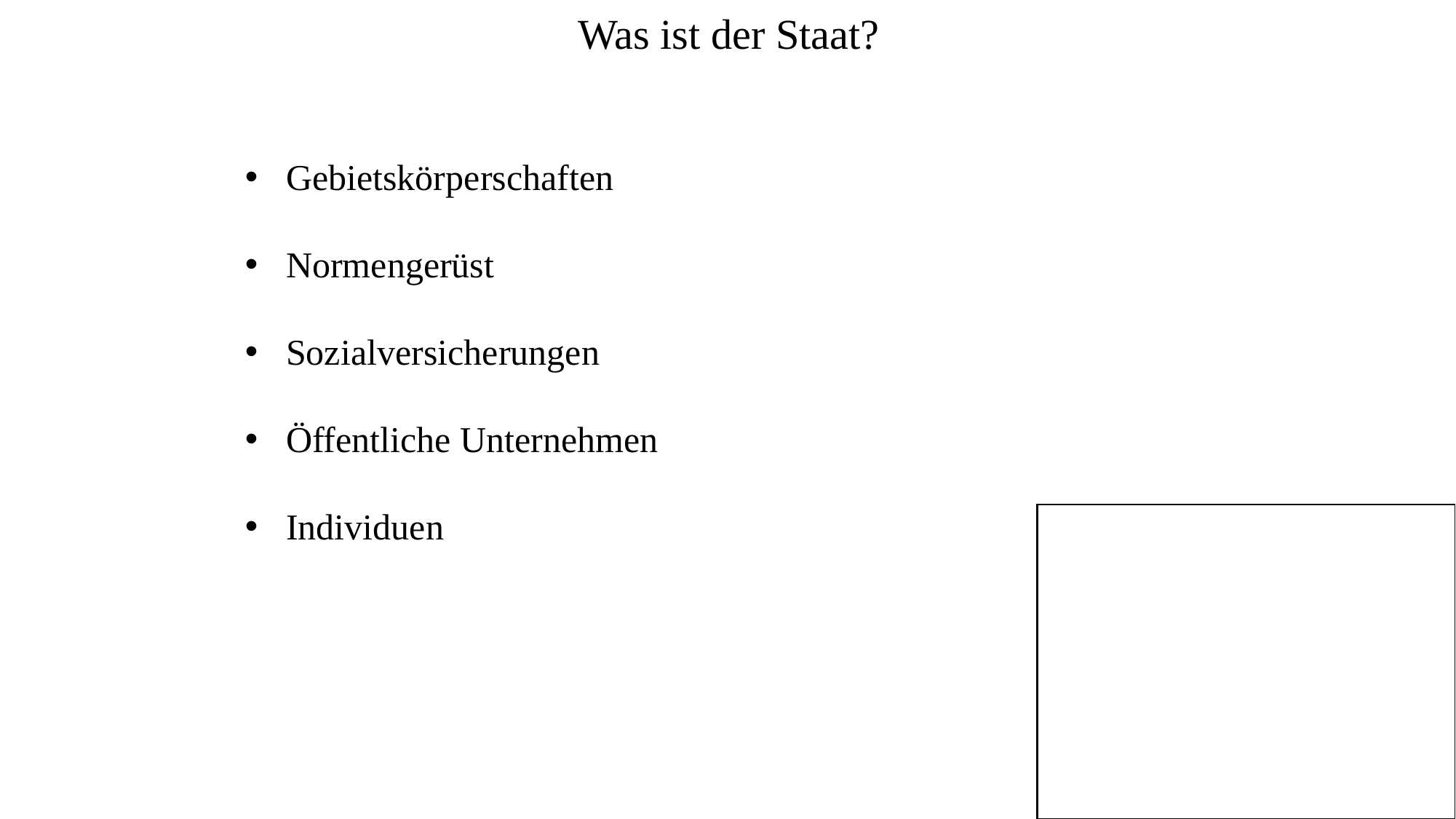

Was ist der Staat?
Gebietskörperschaften

Normengerüst

Sozialversicherungen

Öffentliche Unternehmen

Individuen